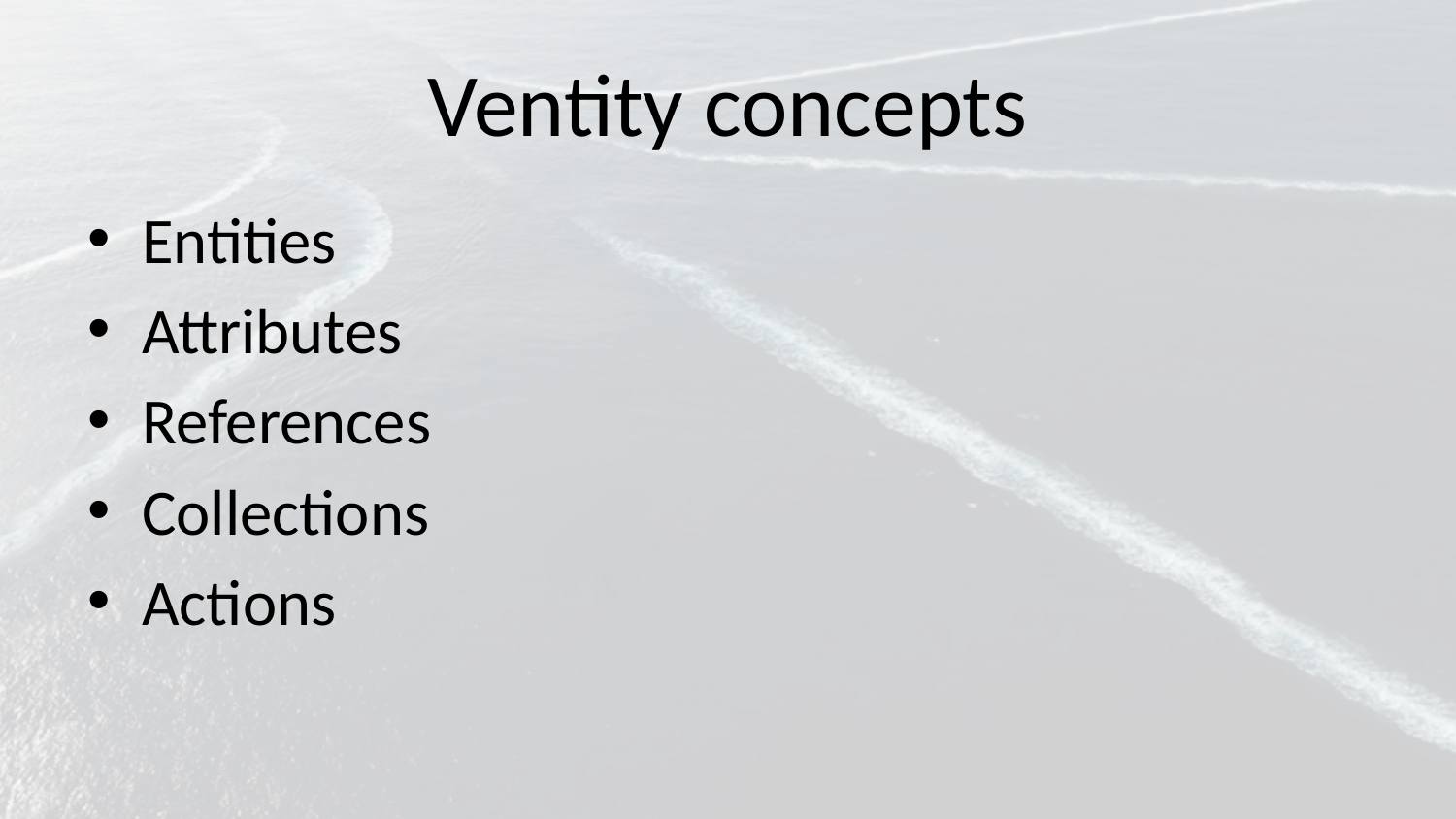

# Ventity concepts
Entities
Attributes
References
Collections
Actions